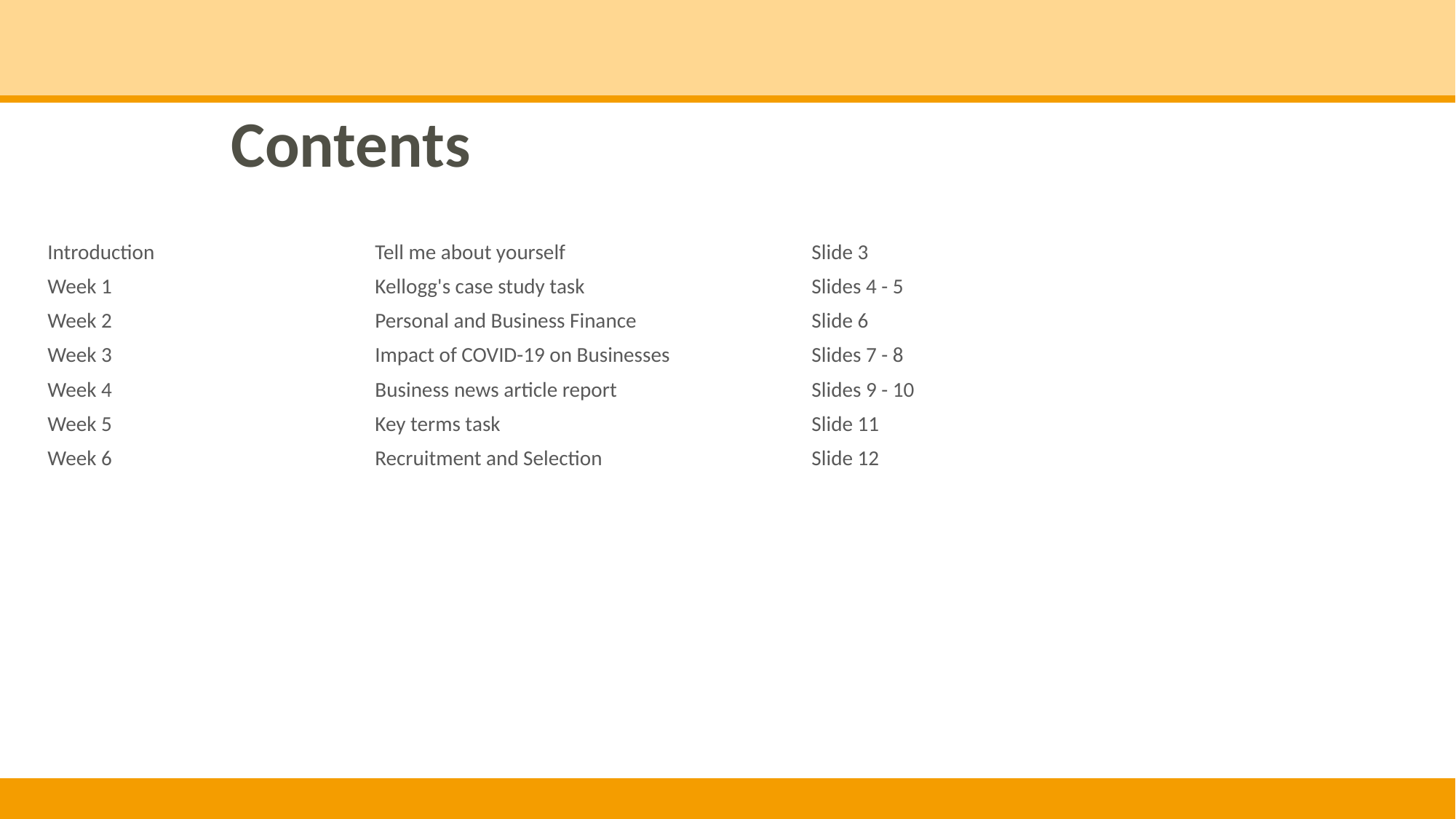

Contents

Introduction			Tell me about yourself			Slide 3
Week 1			Kellogg's case study task			Slides 4 - 5
Week 2			Personal and Business Finance		Slide 6
Week 3			Impact of COVID-19 on Businesses		Slides 7 - 8
Week 4			Business news article report		Slides 9 - 10
Week 5			Key terms task			Slide 11
Week 6			Recruitment and Selection		Slide 12